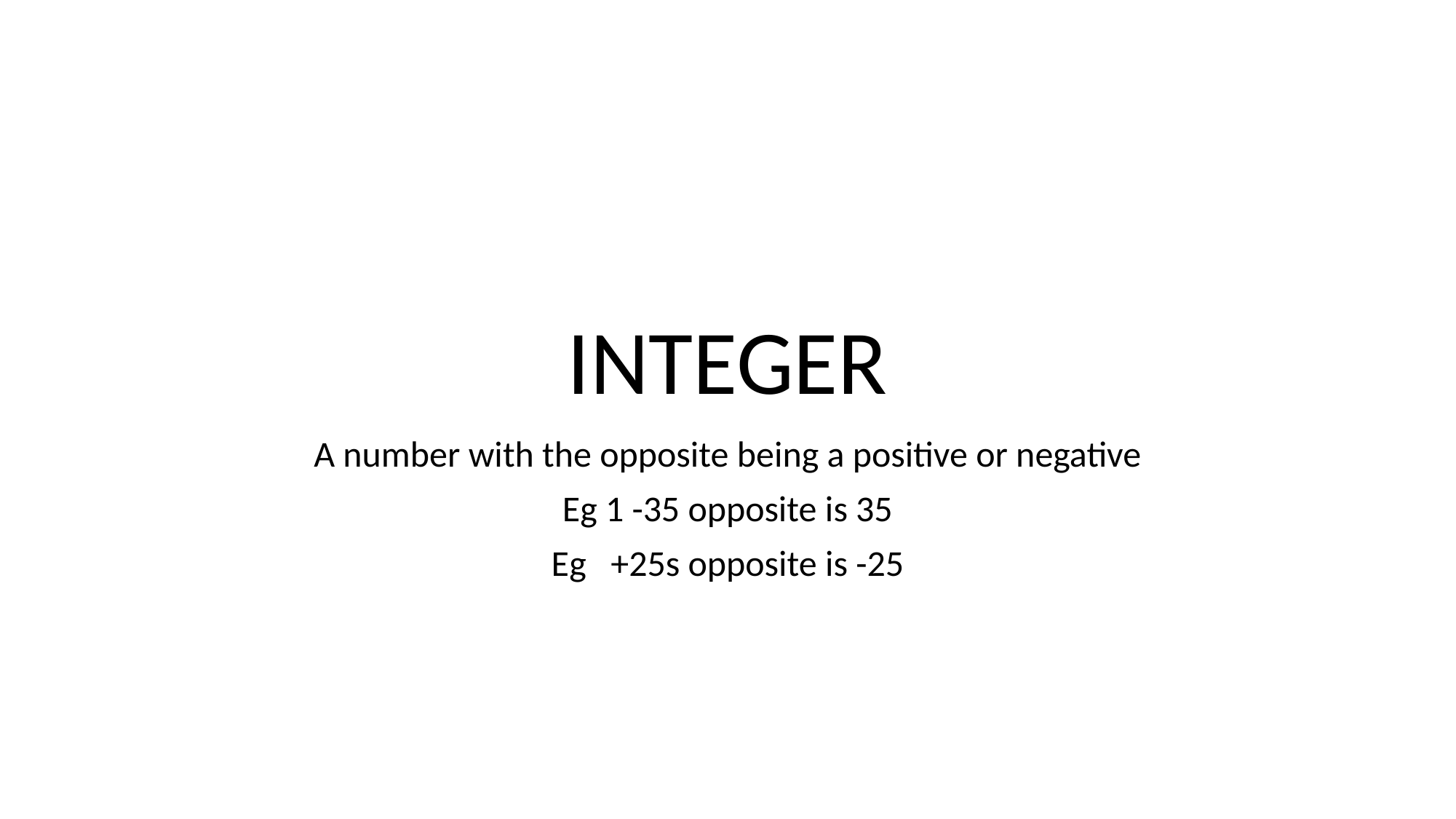

# INTEGER
A number with the opposite being a positive or negative
Eg 1 -35 opposite is 35
Eg   +25s opposite is -25